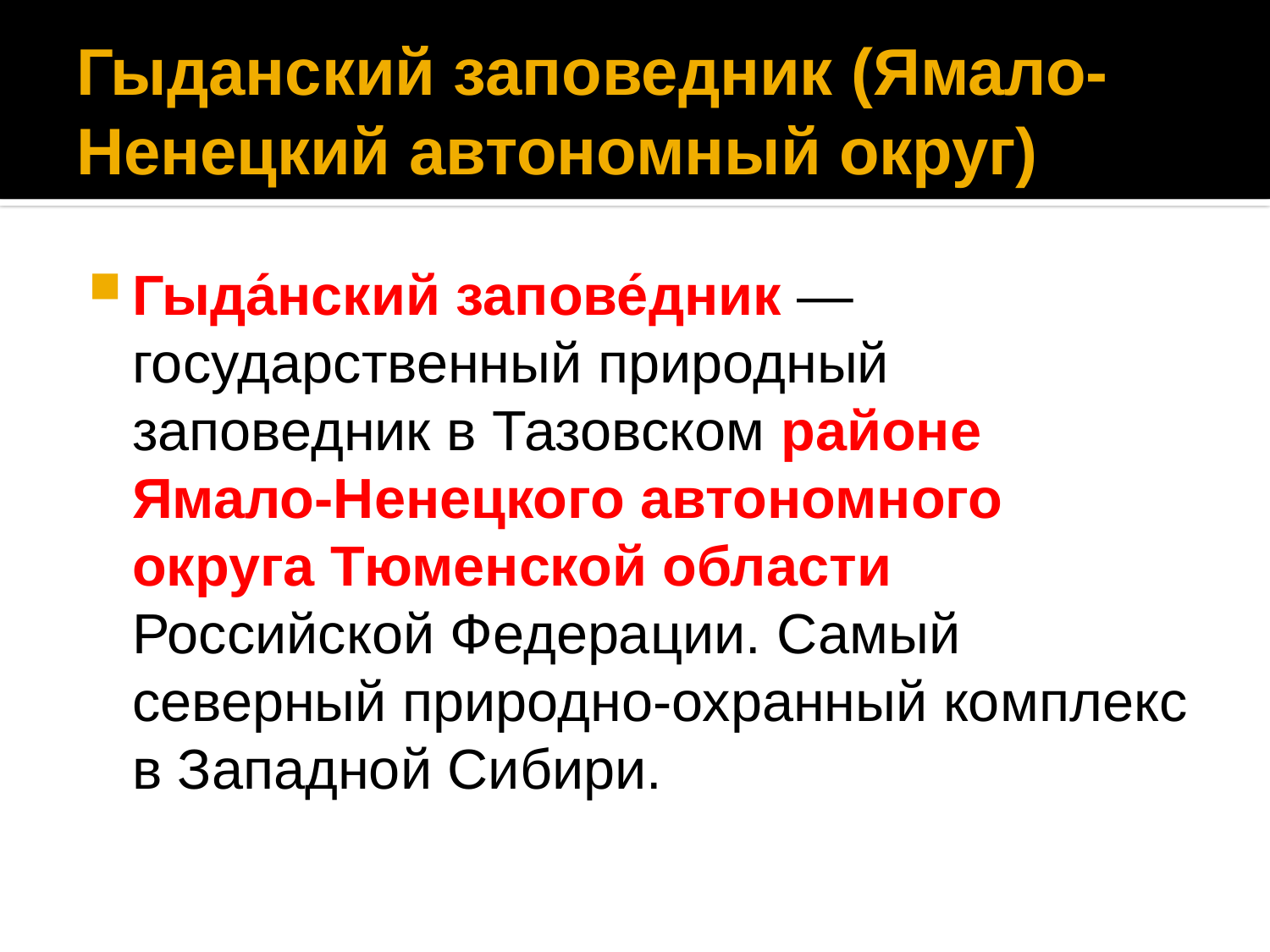

# Гыданский заповедник (Ямало-Ненецкий автономный округ)
Гыда́нский запове́дник — государственный природный заповедник в Тазовском районе Ямало-Ненецкого автономного округа Тюменской области Российской Федерации. Самый северный природно-охранный комплекс в Западной Сибири.